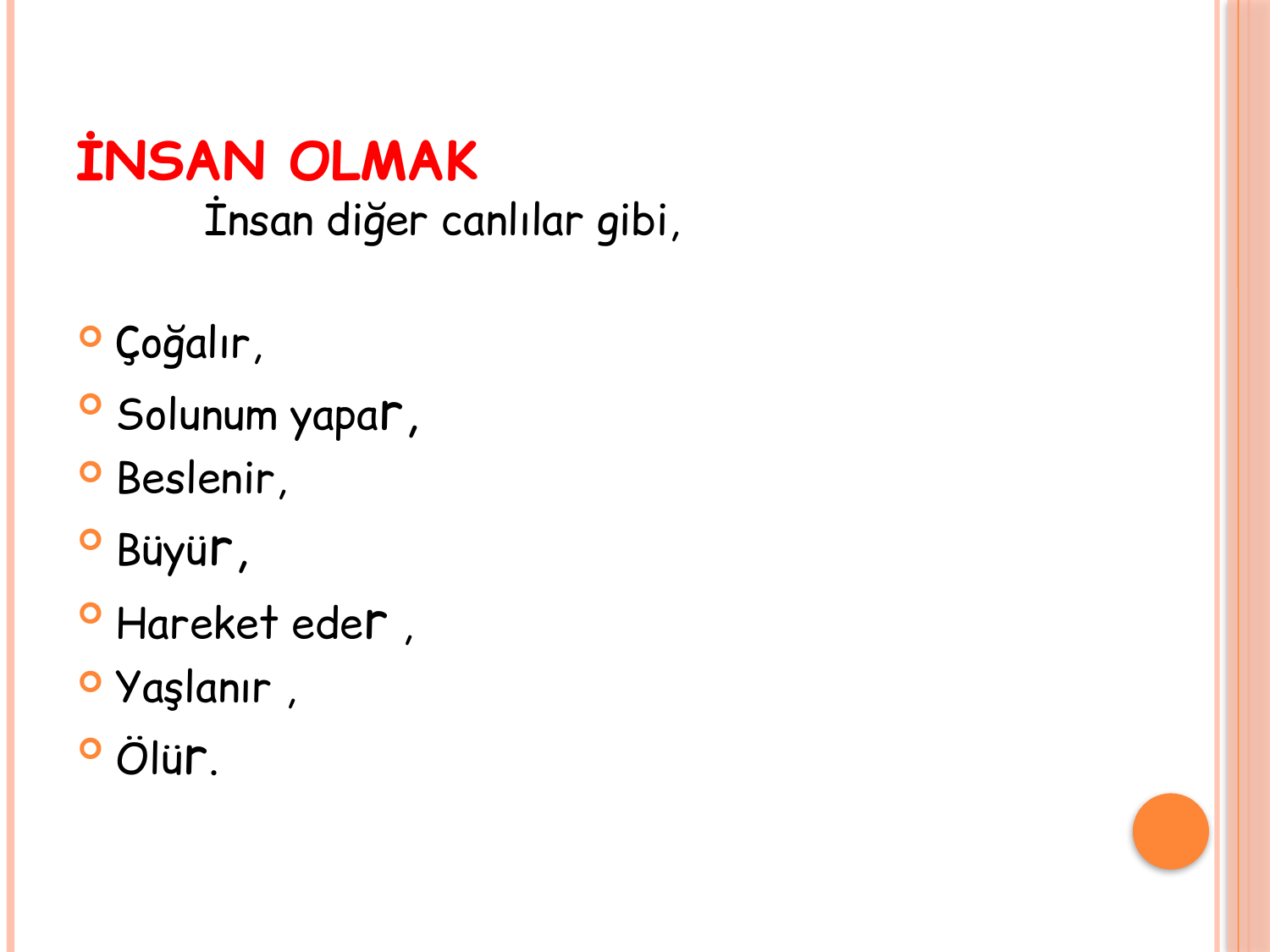

# İnsan Olmak
	İnsan diğer canlılar gibi,

Çoğalır,
Solunum yapar,
Beslenir,
Büyür,
Hareket eder ,
Yaşlanır ,
Ölür.